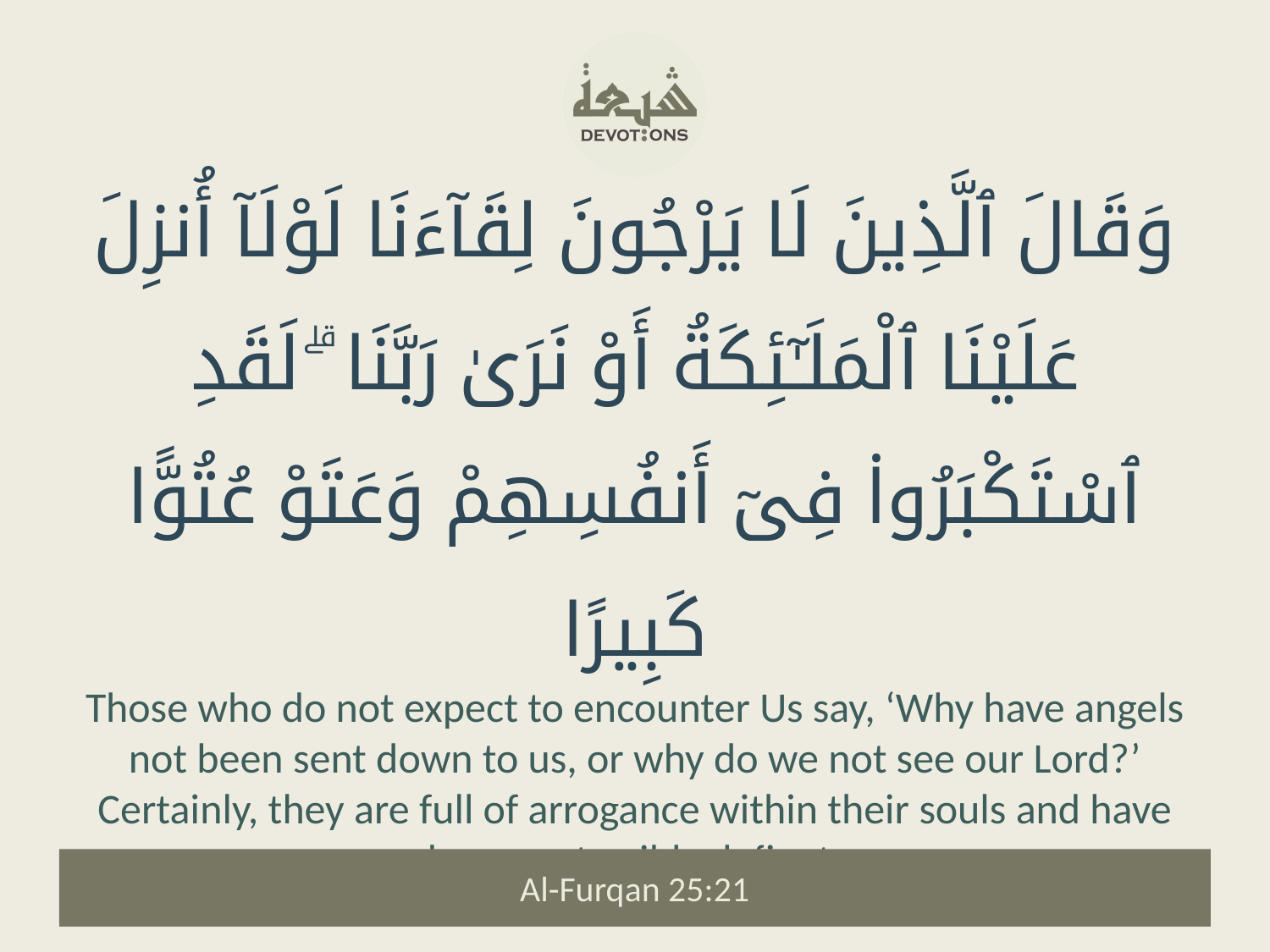

وَقَالَ ٱلَّذِينَ لَا يَرْجُونَ لِقَآءَنَا لَوْلَآ أُنزِلَ عَلَيْنَا ٱلْمَلَـٰٓئِكَةُ أَوْ نَرَىٰ رَبَّنَا ۗ لَقَدِ ٱسْتَكْبَرُوا۟ فِىٓ أَنفُسِهِمْ وَعَتَوْ عُتُوًّا كَبِيرًا
Those who do not expect to encounter Us say, ‘Why have angels not been sent down to us, or why do we not see our Lord?’ Certainly, they are full of arrogance within their souls and have become terribly defiant.
Al-Furqan 25:21